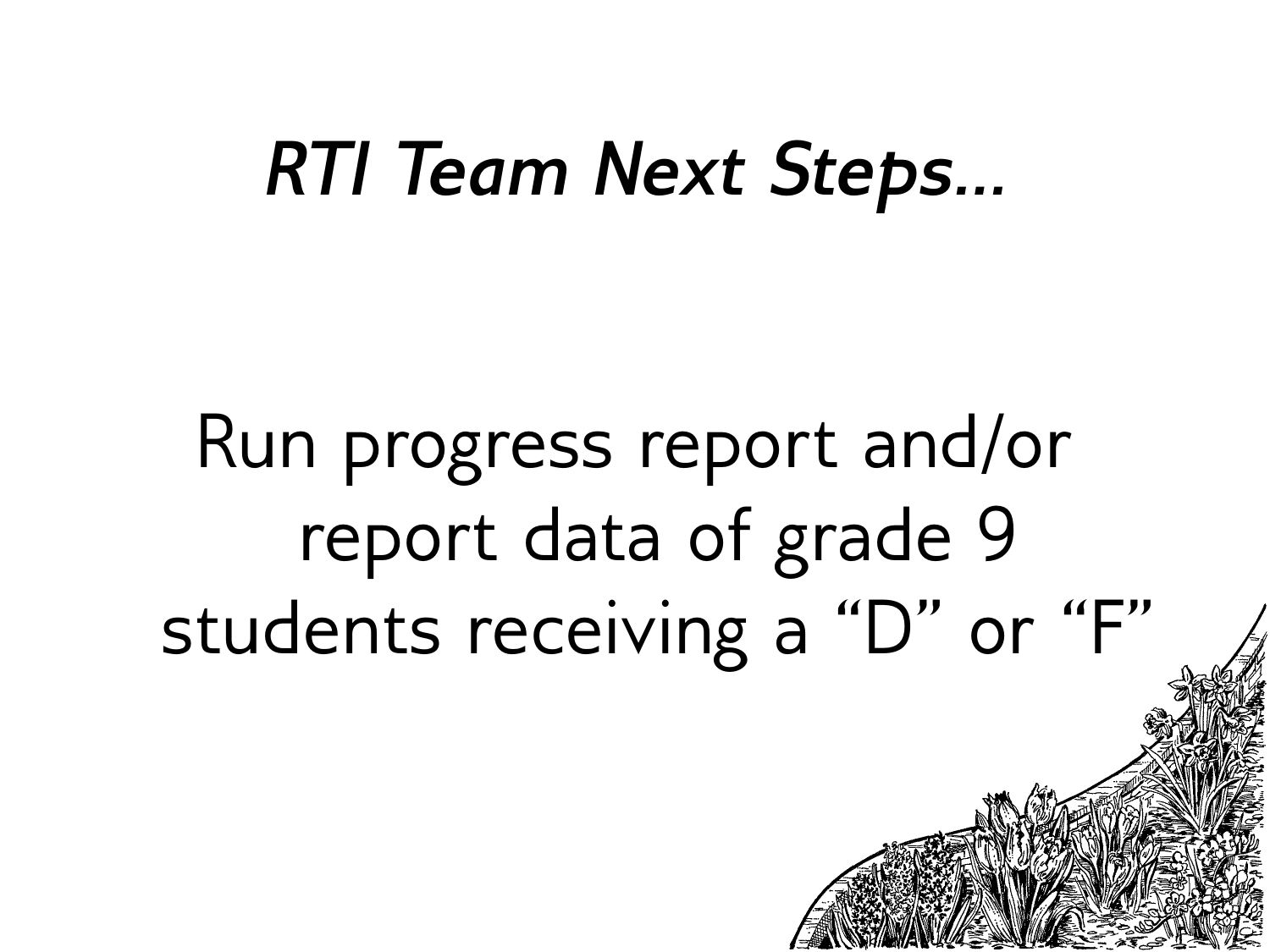

# RTI Team Next Steps…

Run progress report and/or report data of grade 9 students receiving a “D” or “F”